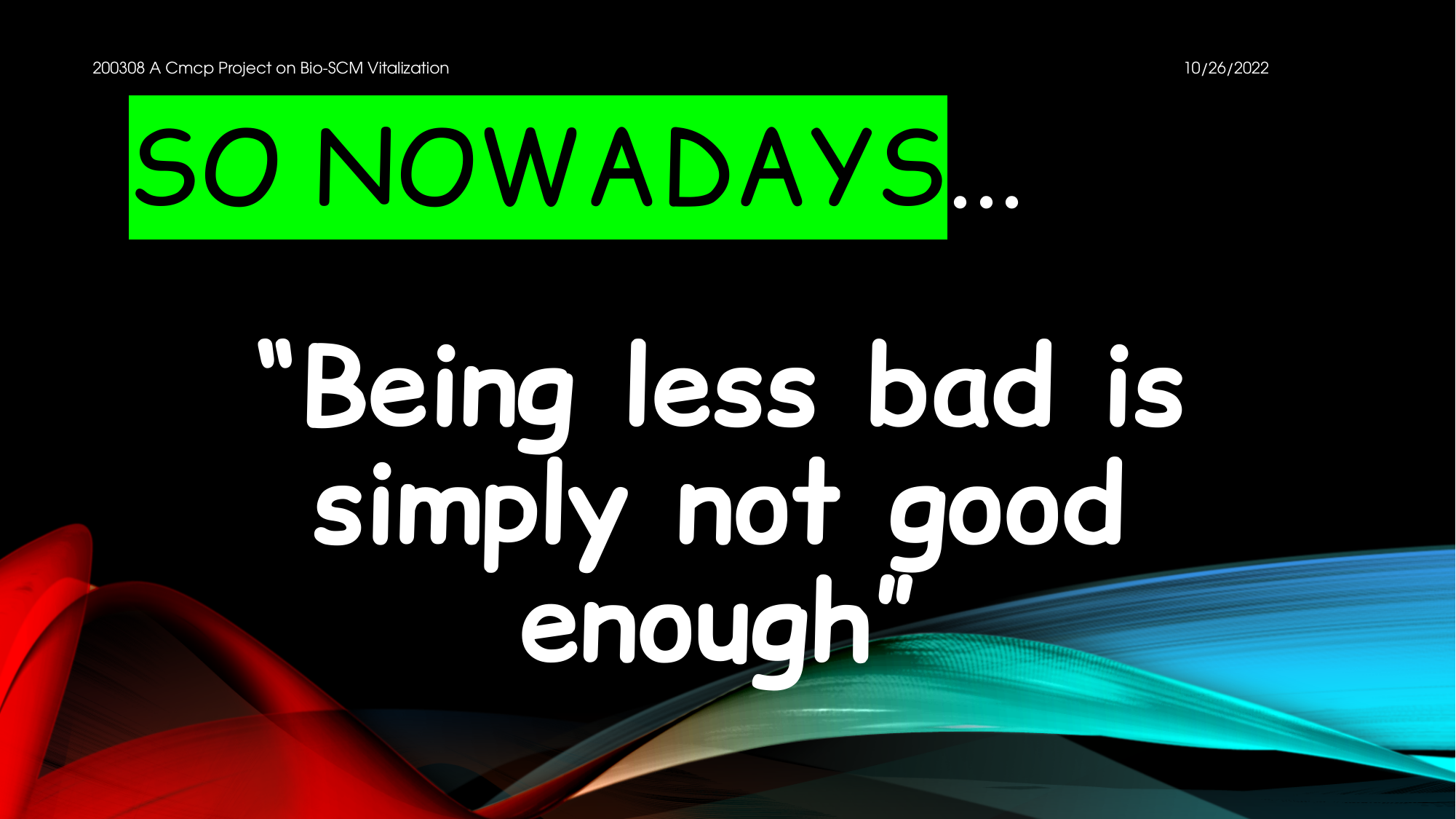

# So Nowadays...
10/26/2022
200308 A Cmcp Project on Bio-SCM Vitalization
“Being less bad is simply not good enough”